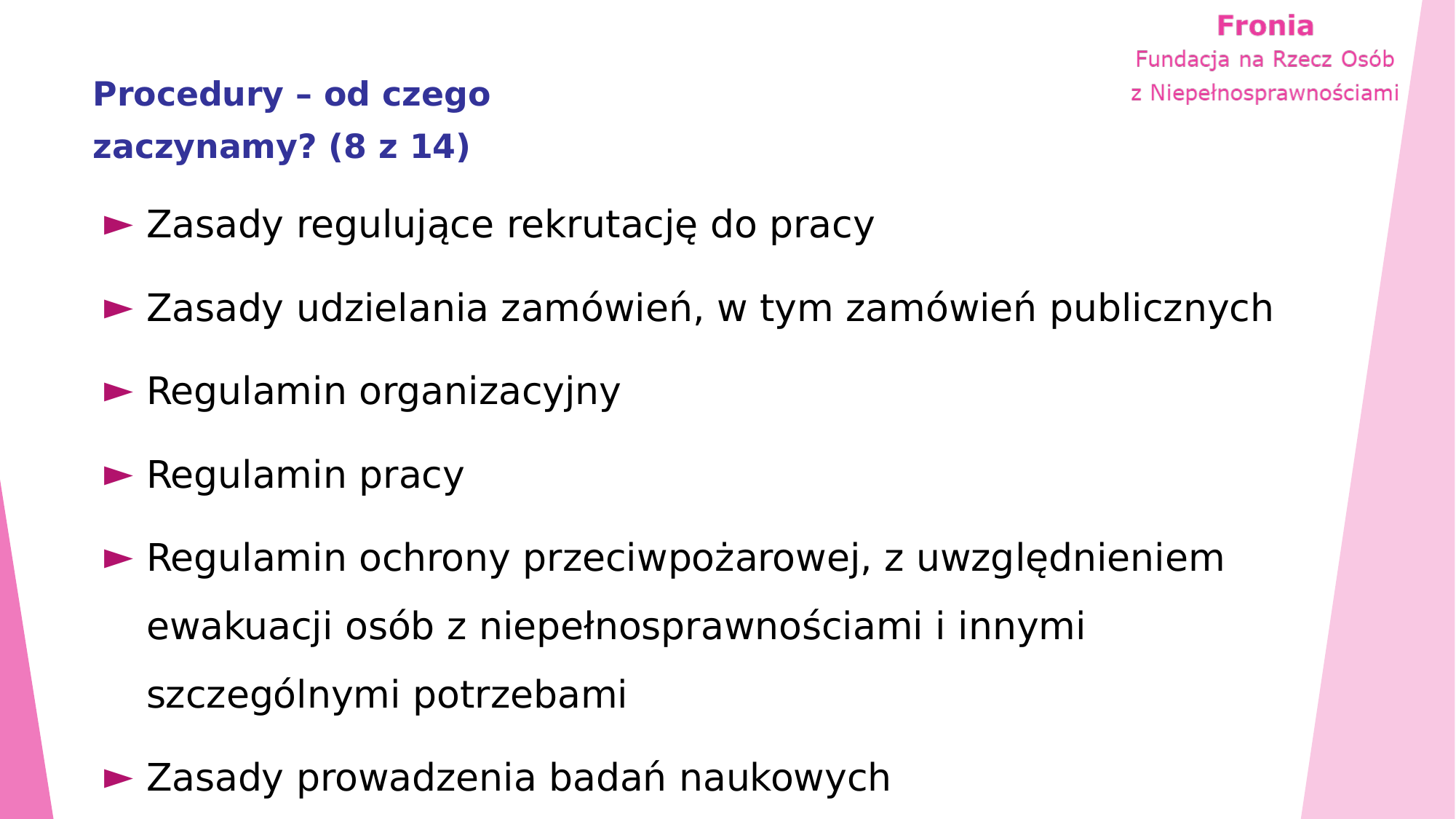

# Procedury – od czego zaczynamy? (8 z 14)

Zasady regulujące rekrutację do pracy
Zasady udzielania zamówień, w tym zamówień publicznych
Regulamin organizacyjny
Regulamin pracy
Regulamin ochrony przeciwpożarowej, z uwzględnieniem ewakuacji osób z niepełnosprawnościami i innymi szczególnymi potrzebami
Zasady prowadzenia badań naukowych